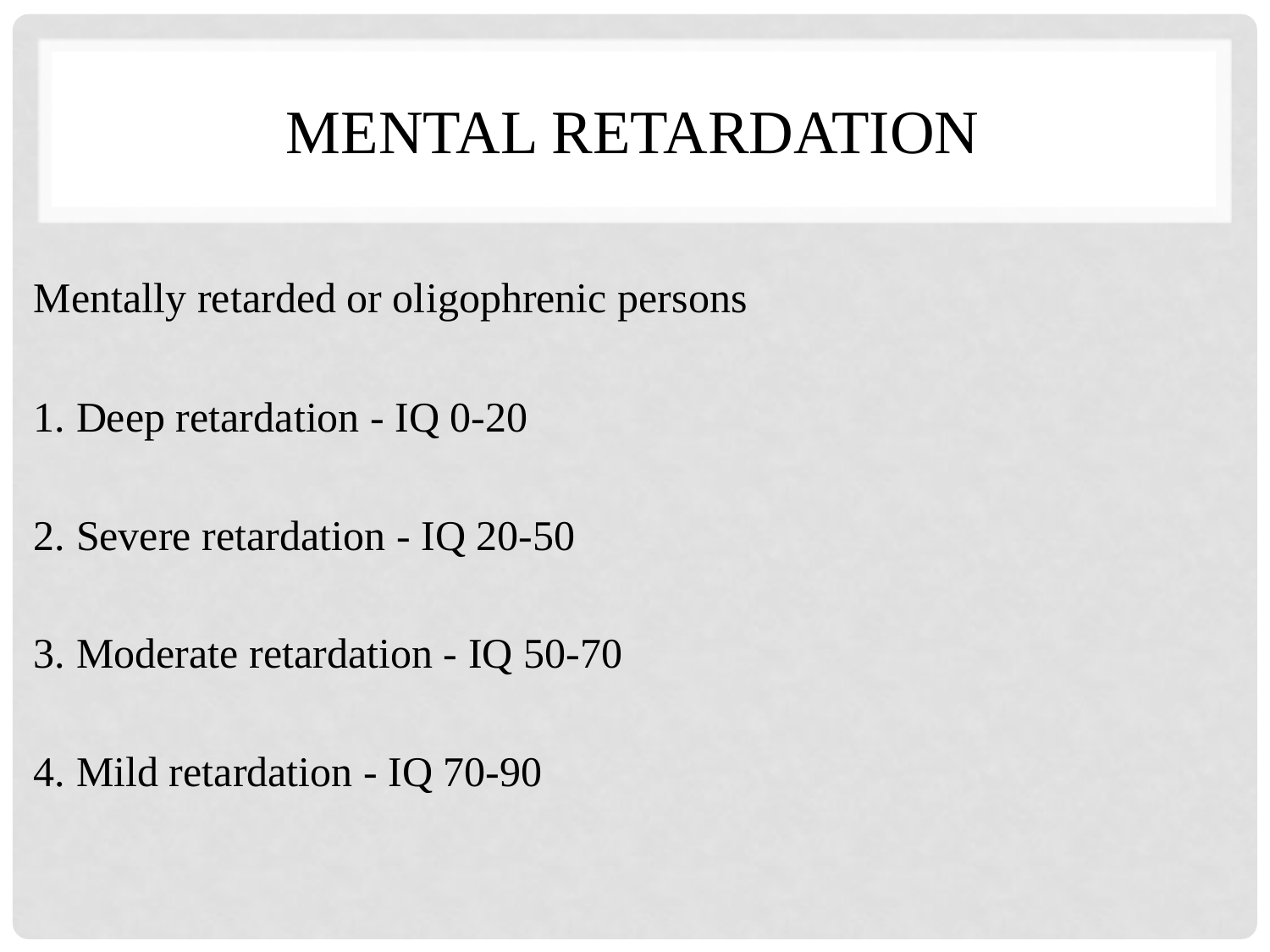

# Mental retardation
Mentally retarded or oligophrenic persons

1. Deep retardation - IQ 0-20

2. Severe retardation - IQ 20-50

3. Moderate retardation - IQ 50-70

4. Mild retardation - IQ 70-90